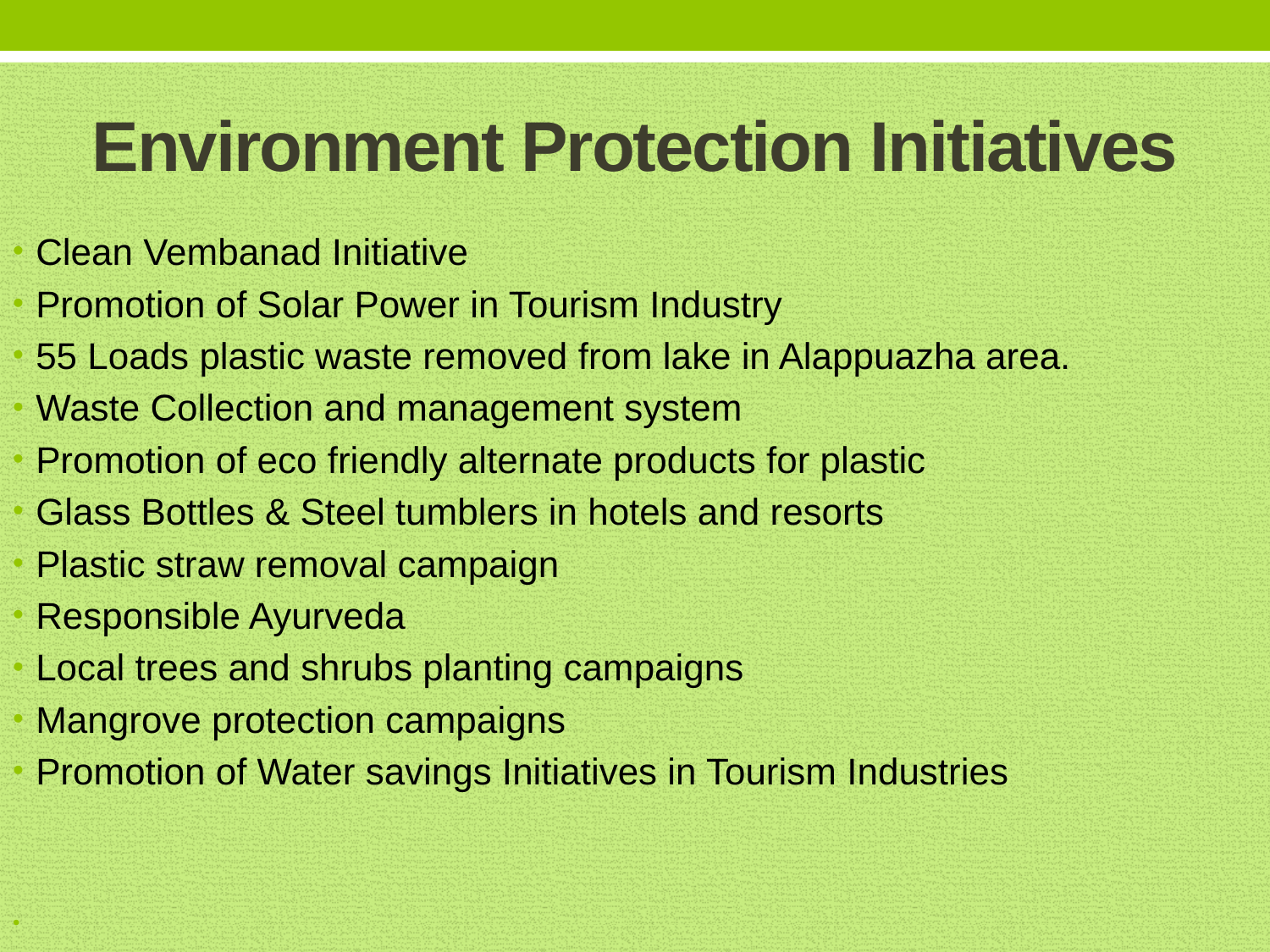

# Environment Protection Initiatives
Clean Vembanad Initiative
Promotion of Solar Power in Tourism Industry
55 Loads plastic waste removed from lake in Alappuazha area.
Waste Collection and management system
Promotion of eco friendly alternate products for plastic
Glass Bottles & Steel tumblers in hotels and resorts
Plastic straw removal campaign
Responsible Ayurveda
Local trees and shrubs planting campaigns
Mangrove protection campaigns
Promotion of Water savings Initiatives in Tourism Industries